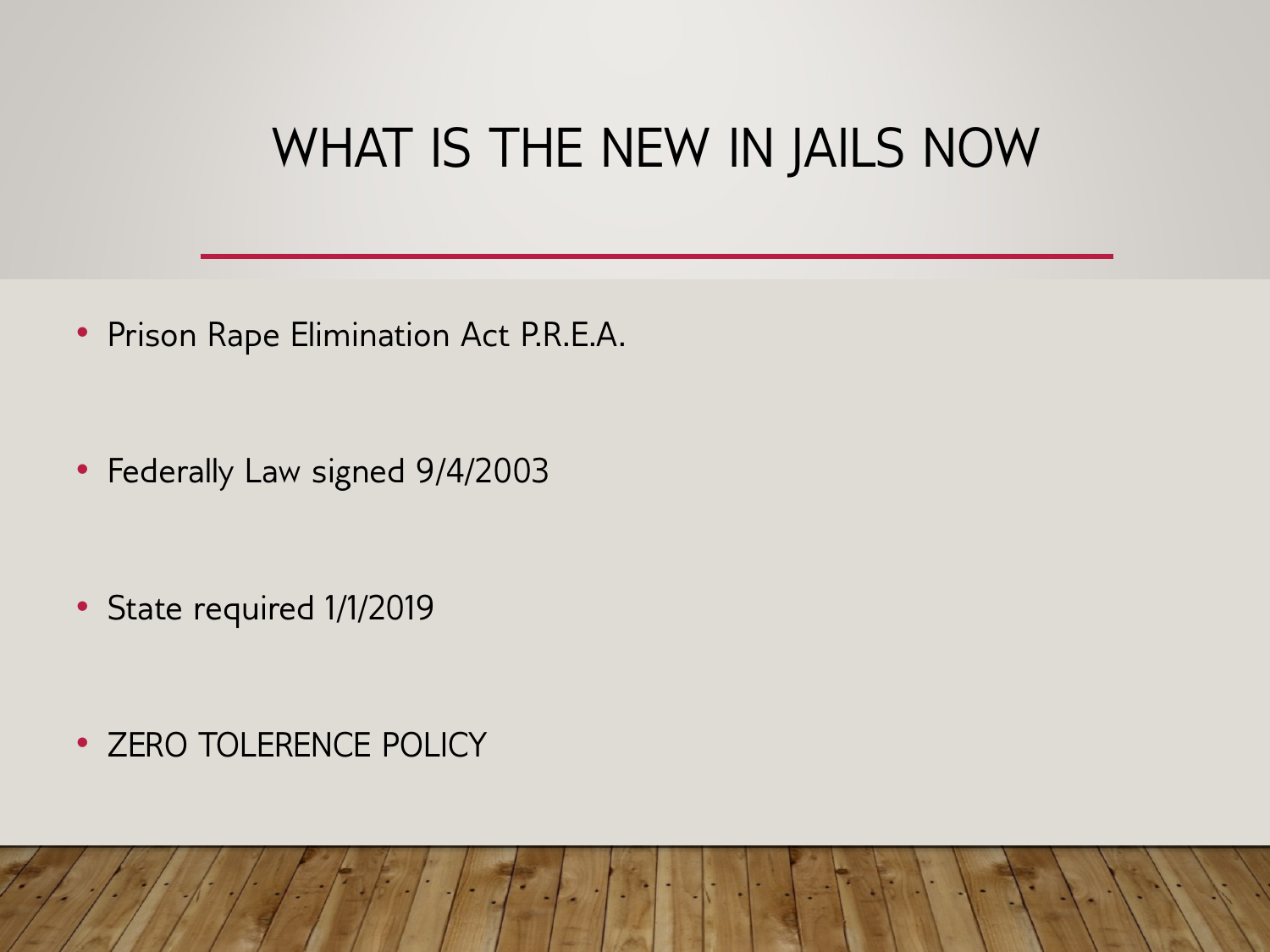

# WHAT IS THE NEW IN JAILS NOW
Prison Rape Elimination Act P.R.E.A.

Federally Law signed 9/4/2003

State required 1/1/2019

ZERO TOLERENCE POLICY